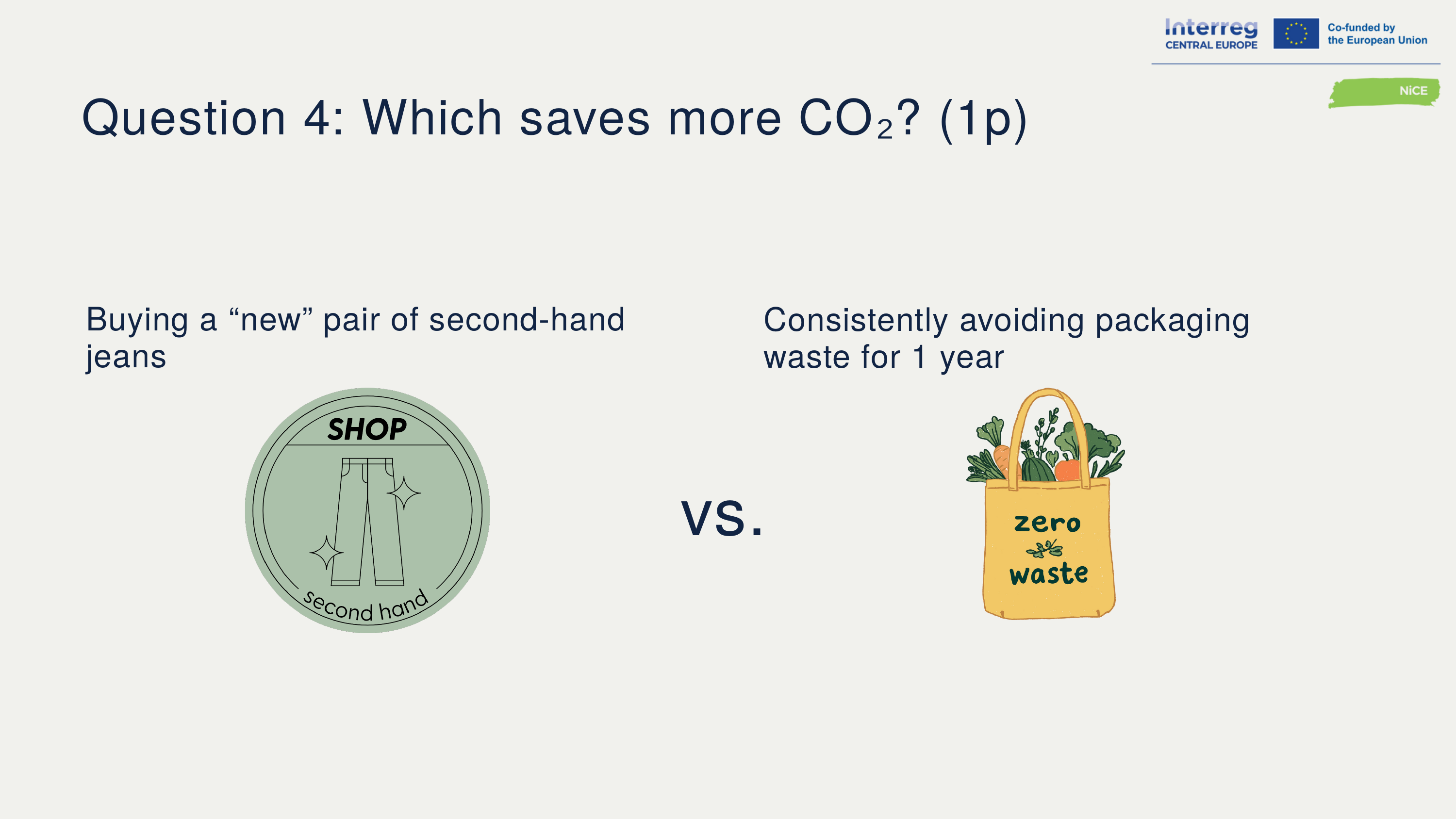

Question 4: Which saves more CO₂? (1p)
Buying a “new” pair of second-hand jeans
Consistently avoiding packaging waste for 1 year

vs.